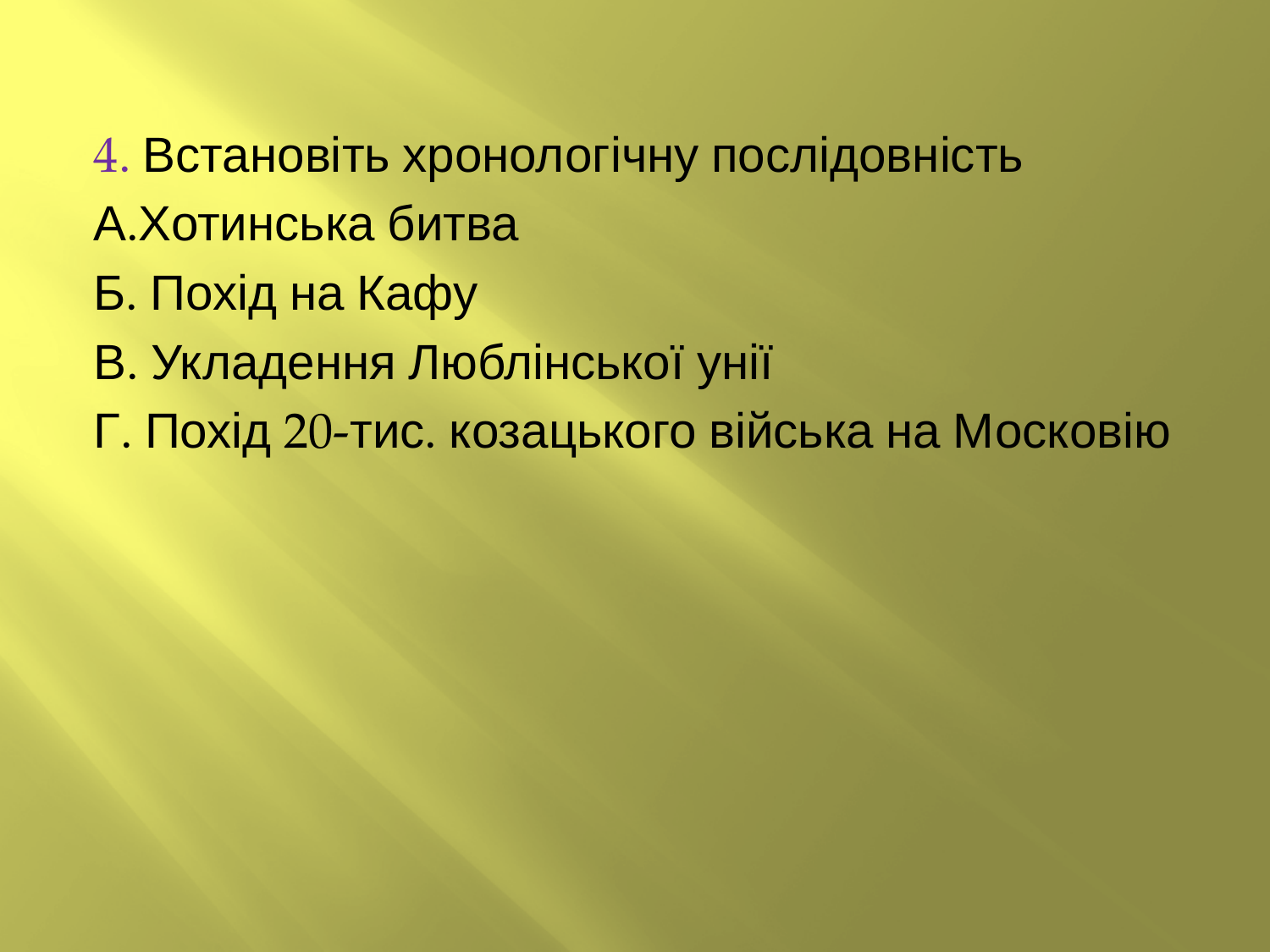

4. Встановіть хронологічну послідовність
А.Хотинська битва
Б. Похід на Кафу
В. Укладення Люблінської унії
Г. Похід 20-тис. козацького війська на Московію